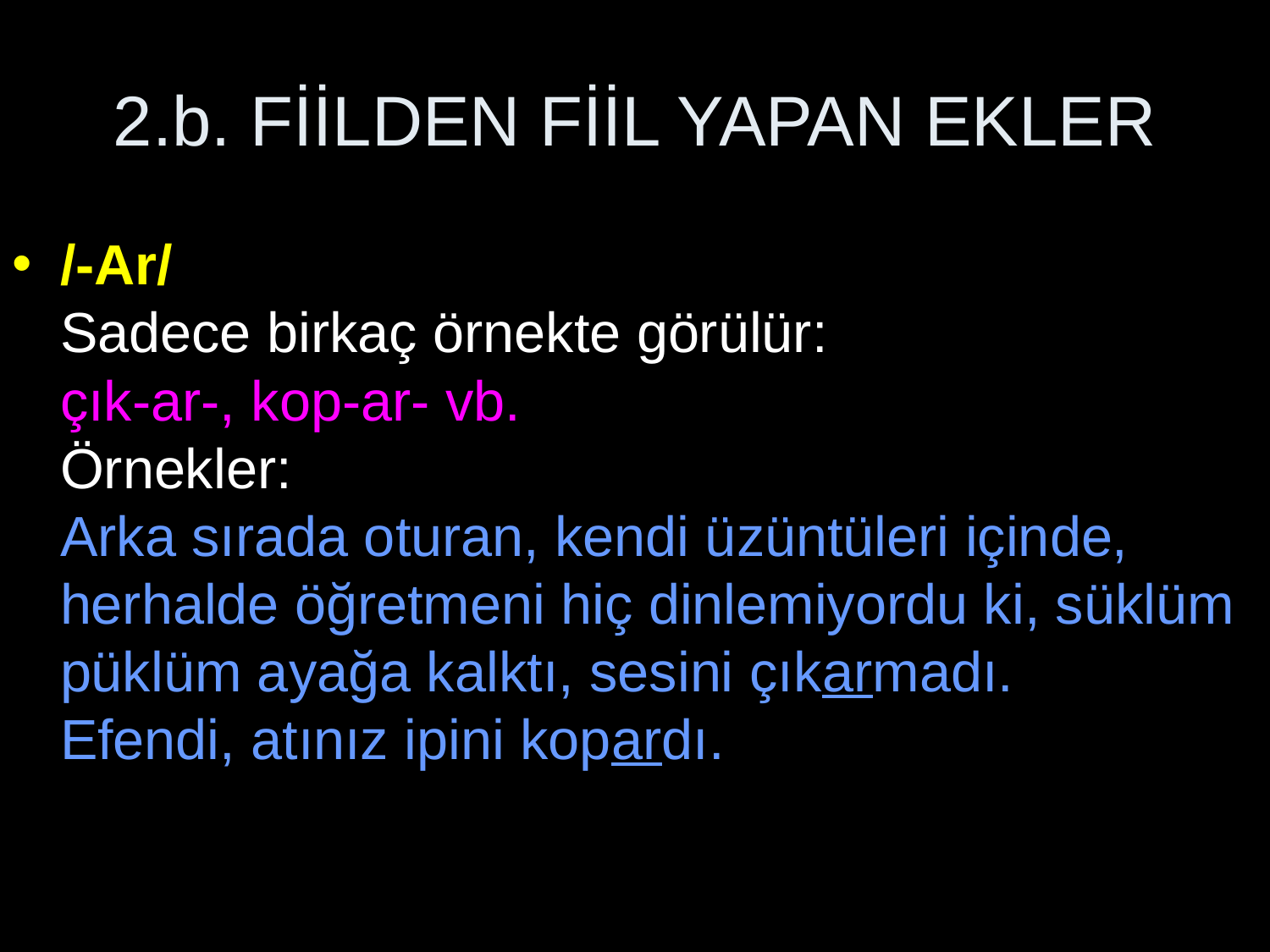

# 2.b. FİİLDEN FİİL YAPAN EKLER
/-Ar/
Sadece birkaç örnekte görülür:
çık-ar-, kop-ar- vb.
Örnekler:
Arka sırada oturan, kendi üzüntüleri içinde, herhalde öğretmeni hiç dinlemiyordu ki, süklüm püklüm ayağa kalktı, sesini çıkarmadı.
Efendi, atınız ipini kopardı.